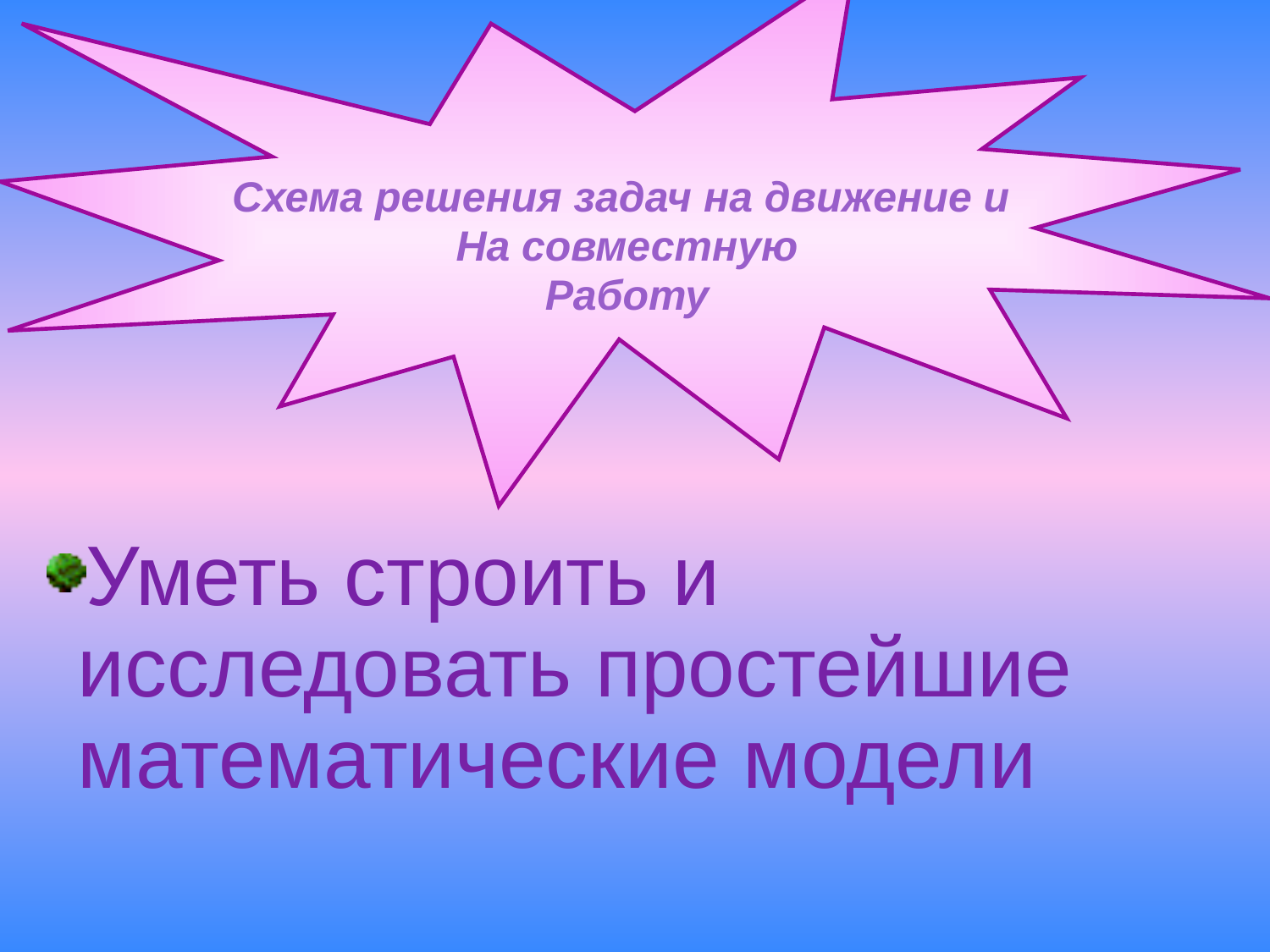

Схема решения задач на движение и
На совместную
Работу
Уметь строить и исследовать простейшие математические модели